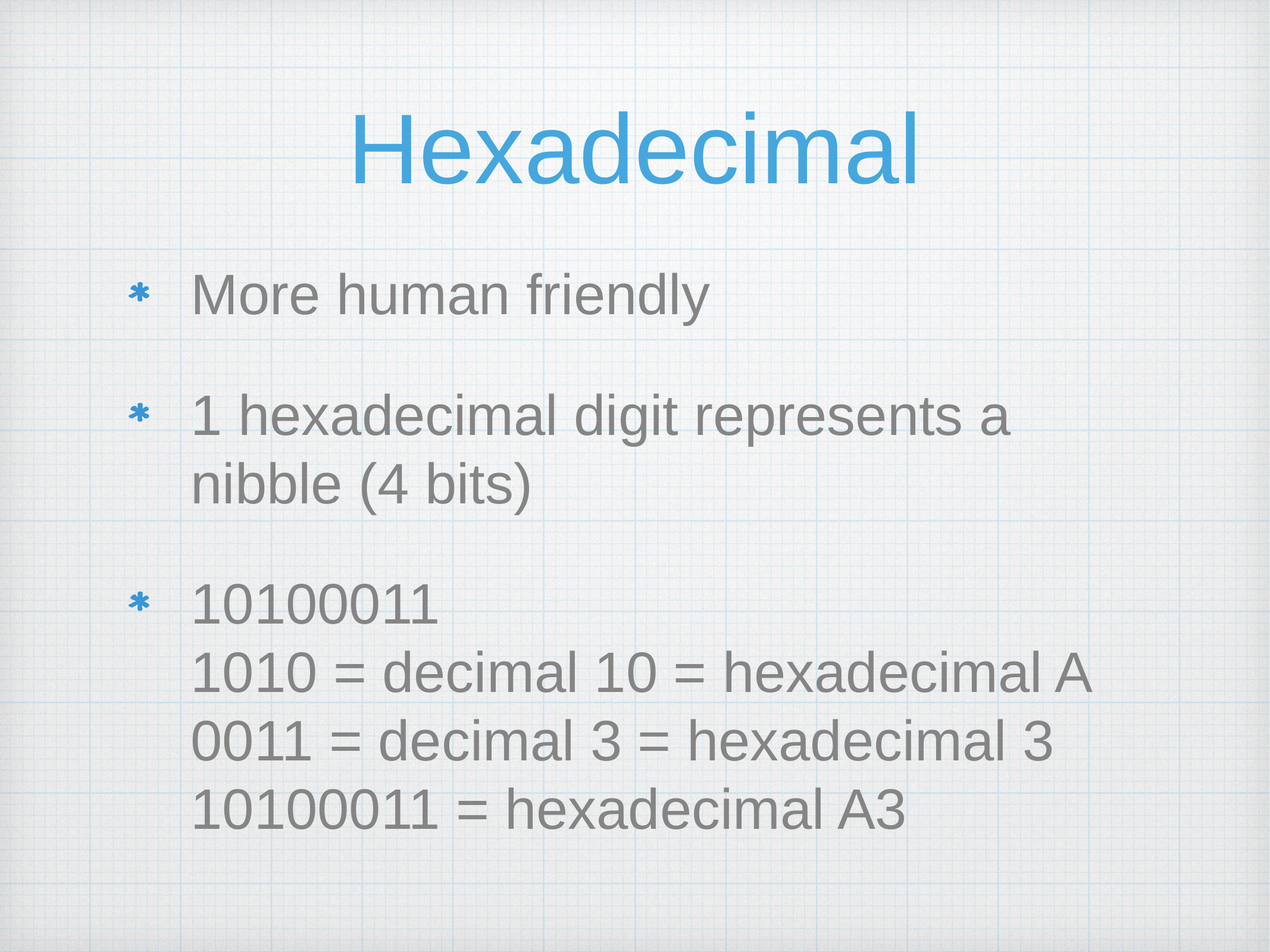

# Hexadecimal
More human friendly
1 hexadecimal digit represents a nibble (4 bits)
10100011
1010 = decimal 10 = hexadecimal A
0011 = decimal 3 = hexadecimal 3
10100011 = hexadecimal A3